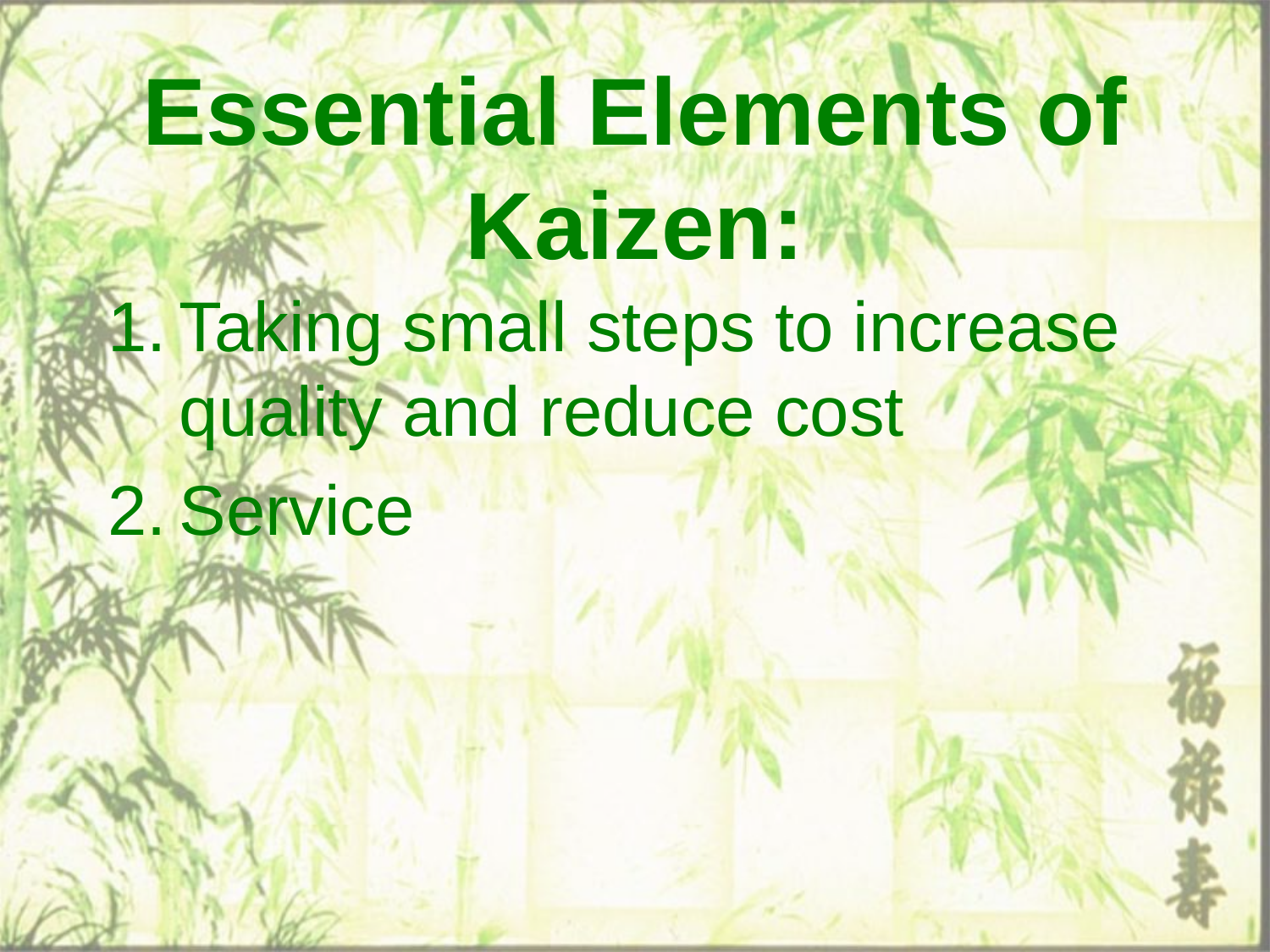

# Essential Elements of Kaizen:
Taking small steps to increase quality and reduce cost
Service